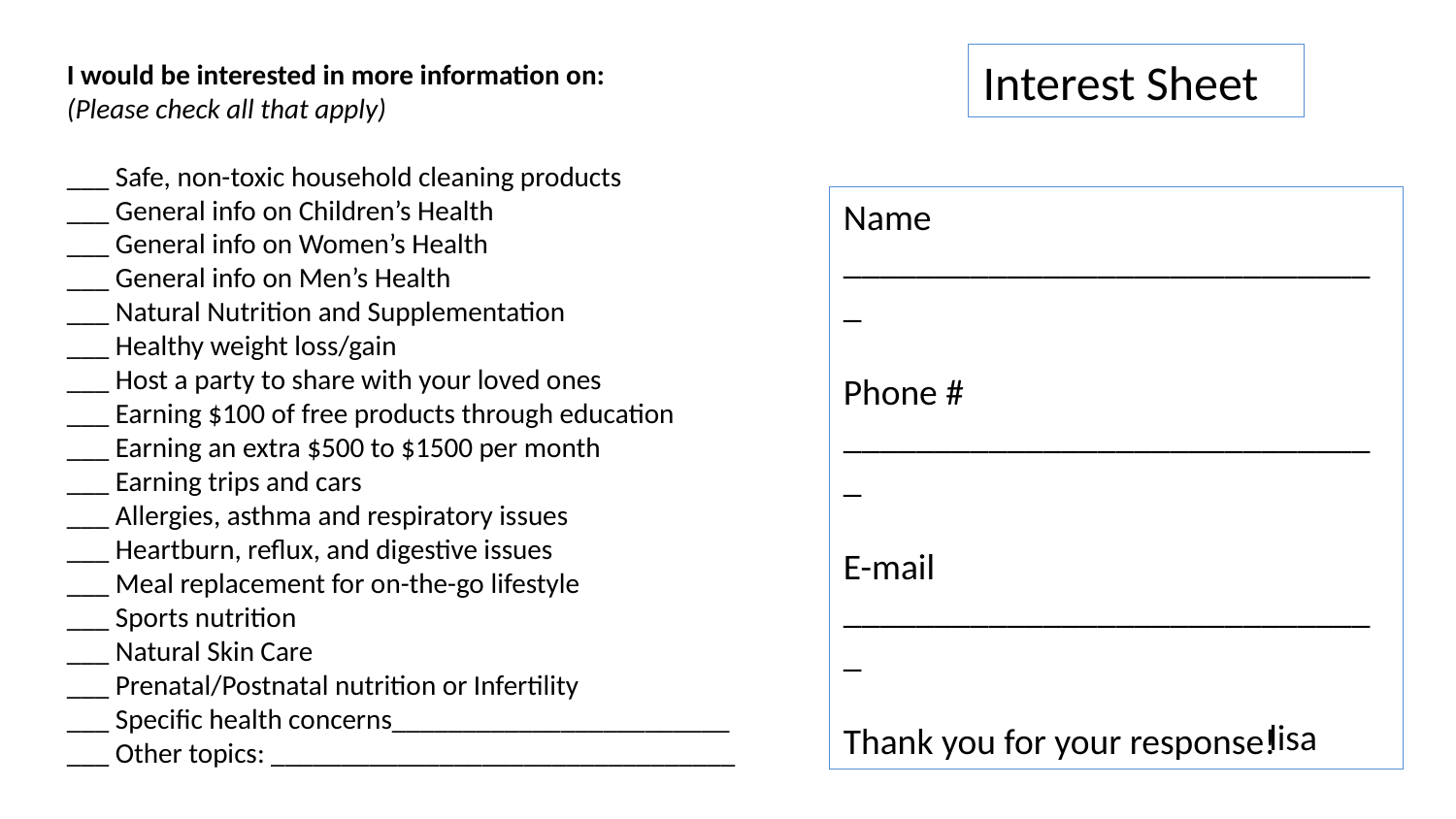

Interest Sheet
I would be interested in more information on:
(Please check all that apply)

___ Safe, non-toxic household cleaning products
___ General info on Children’s Health
___ General info on Women’s Health
___ General info on Men’s Health
___ Natural Nutrition and Supplementation
___ Healthy weight loss/gain
___ Host a party to share with your loved ones
___ Earning $100 of free products through education
___ Earning an extra $500 to $1500 per month
___ Earning trips and cars
___ Allergies, asthma and respiratory issues
___ Heartburn, reflux, and digestive issues
___ Meal replacement for on-the-go lifestyle
___ Sports nutrition
___ Natural Skin Care
___ Prenatal/Postnatal nutrition or Infertility
___ Specific health concerns________________________
___ Other topics: _________________________________

Name ______________________________

Phone # ______________________________

E-mail ______________________________

Thank you for your response!
lisa